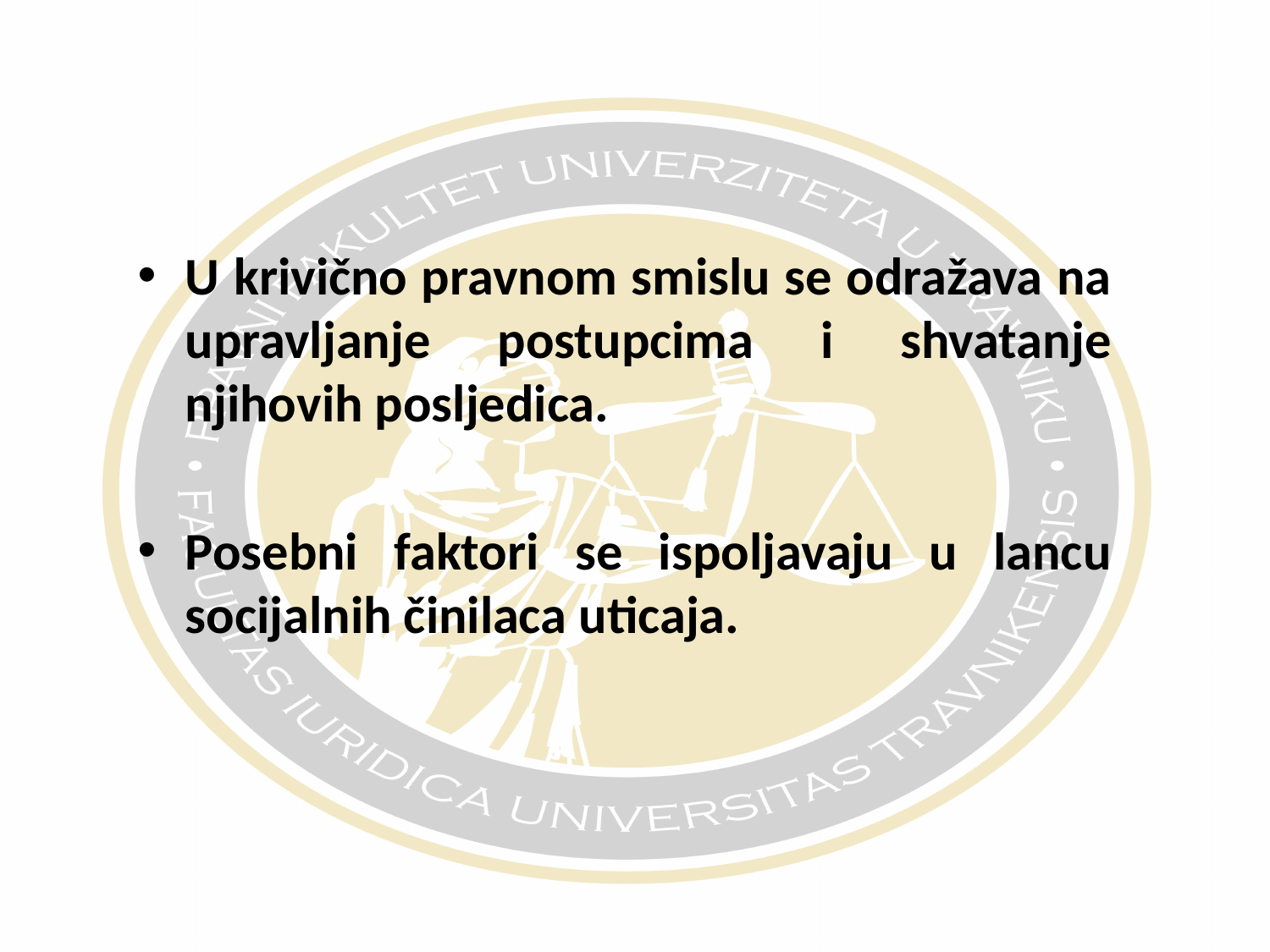

#
U krivično pravnom smislu se odražava na upravljanje postupcima i shvatanje njihovih posljedica.

Posebni faktori se ispoljavaju u lancu socijalnih činilaca uticaja.